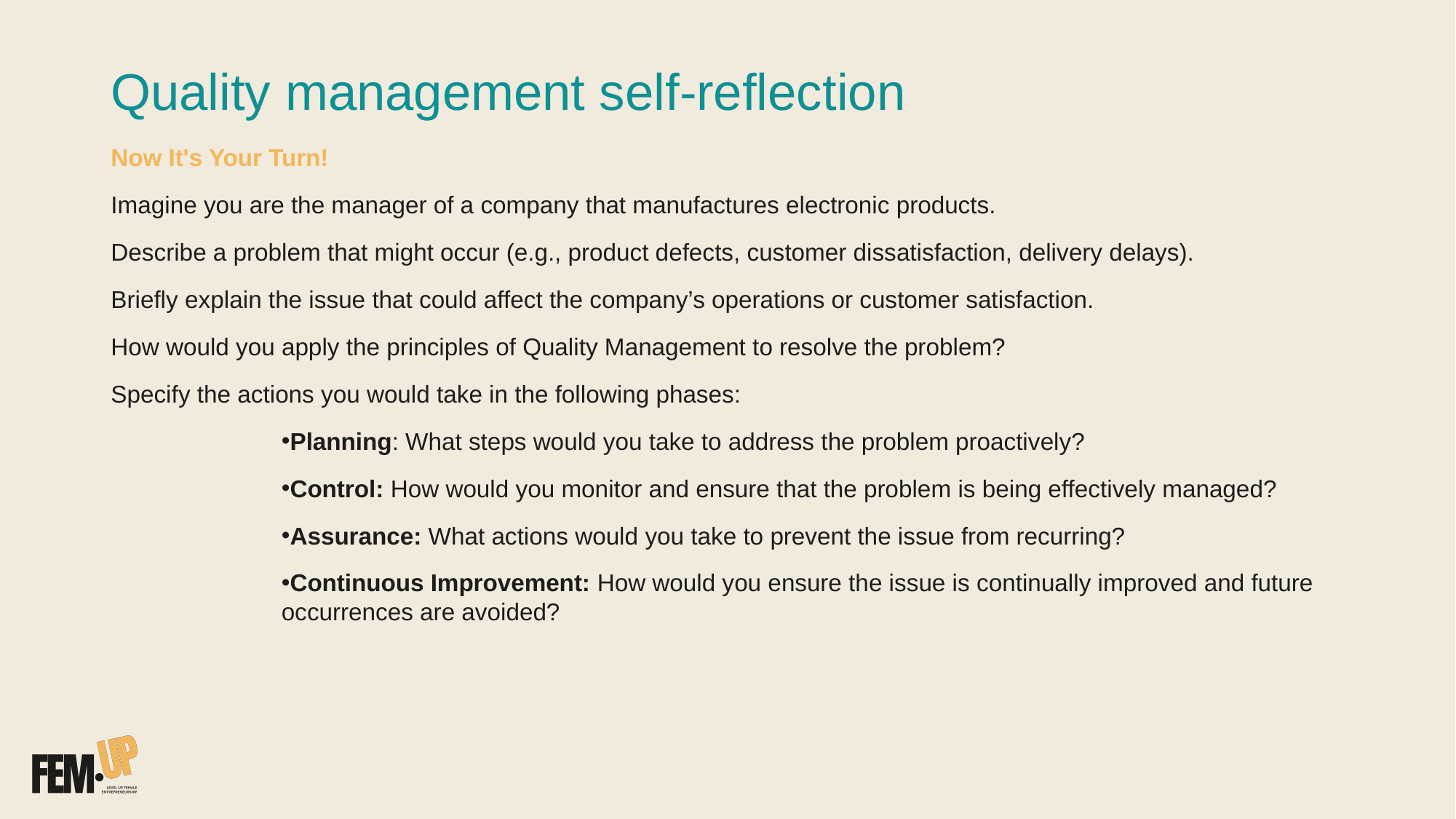

# Quality management self-reflection
Now It's Your Turn!
Imagine you are the manager of a company that manufactures electronic products.
Describe a problem that might occur (e.g., product defects, customer dissatisfaction, delivery delays).
Briefly explain the issue that could affect the company’s operations or customer satisfaction.
How would you apply the principles of Quality Management to resolve the problem?
Specify the actions you would take in the following phases:
Planning: What steps would you take to address the problem proactively?
Control: How would you monitor and ensure that the problem is being effectively managed?
Assurance: What actions would you take to prevent the issue from recurring?
Continuous Improvement: How would you ensure the issue is continually improved and future occurrences are avoided?